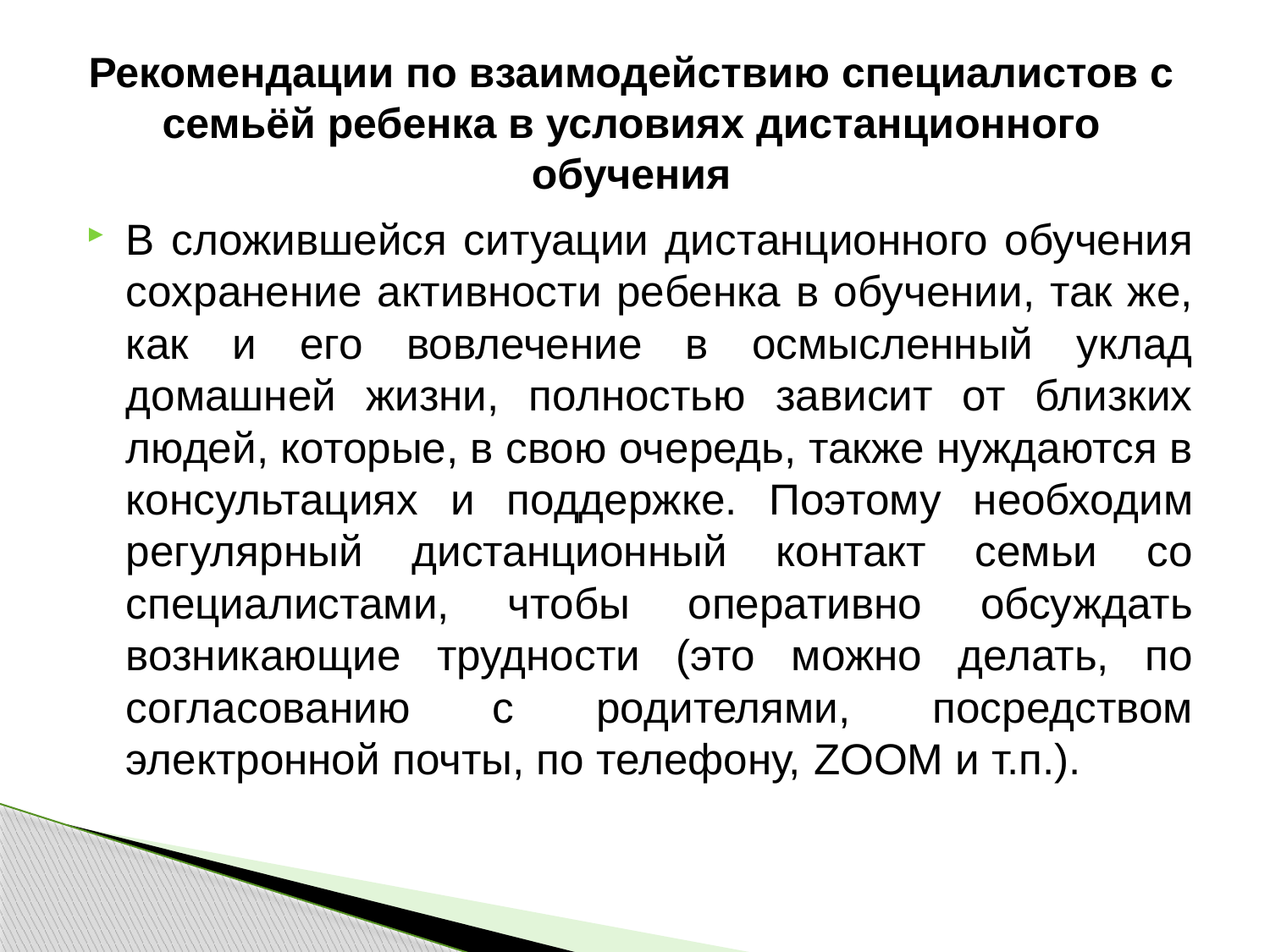

# Рекомендации по взаимодействию специалистов с семьёй ребенка в условиях дистанционного обучения
В сложившейся ситуации дистанционного обучения сохранение активности ребенка в обучении, так же, как и его вовлечение в осмысленный уклад домашней жизни, полностью зависит от близких людей, которые, в свою очередь, также нуждаются в консультациях и поддержке. Поэтому необходим регулярный дистанционный контакт семьи со специалистами, чтобы оперативно обсуждать возникающие трудности (это можно делать, по согласованию с родителями, посредством электронной почты, по телефону, ZOOM и т.п.).